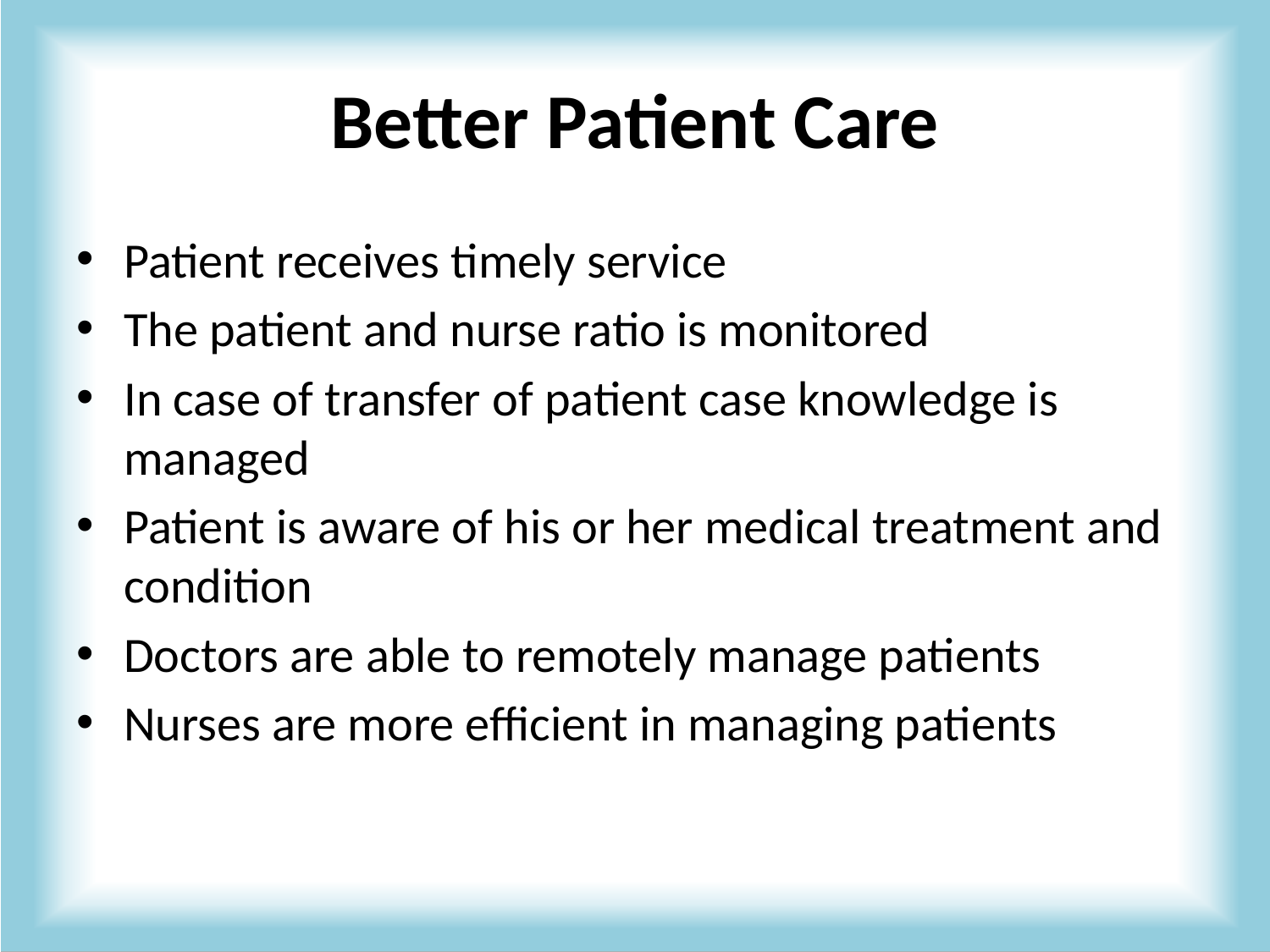

# Better Patient Care
Patient receives timely service
The patient and nurse ratio is monitored
In case of transfer of patient case knowledge is managed
Patient is aware of his or her medical treatment and condition
Doctors are able to remotely manage patients
Nurses are more efficient in managing patients